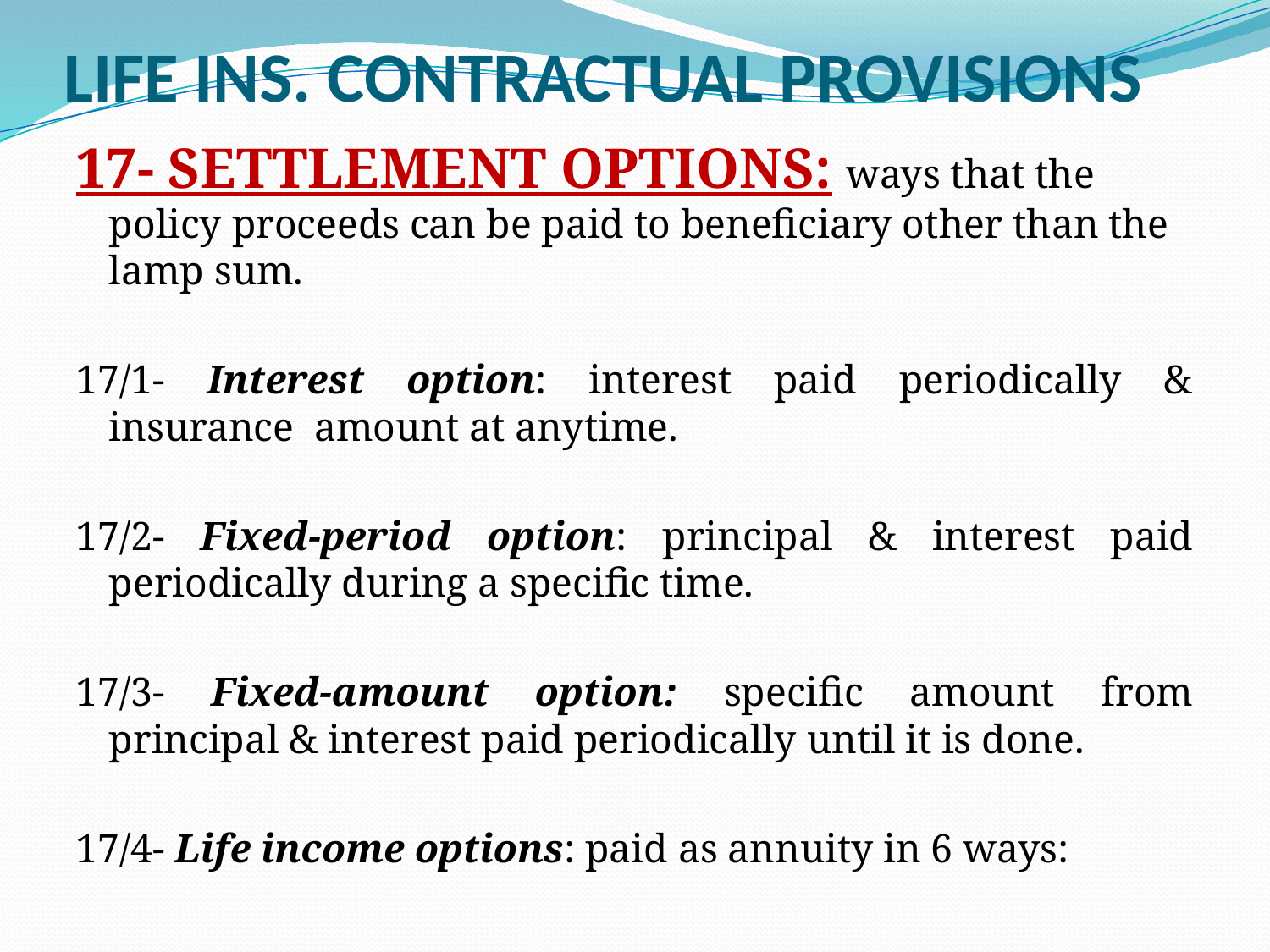

# LIFE INS. CONTRACTUAL PROVISIONS
17- SETTLEMENT OPTIONS: ways that the policy proceeds can be paid to beneficiary other than the lamp sum.

17/1- Interest option: interest paid periodically & insurance  amount at anytime.

17/2- Fixed-period option: principal & interest paid periodically during a specific time.

17/3- Fixed-amount option: specific amount from principal & interest paid periodically until it is done.

17/4- Life income options: paid as annuity in 6 ways: